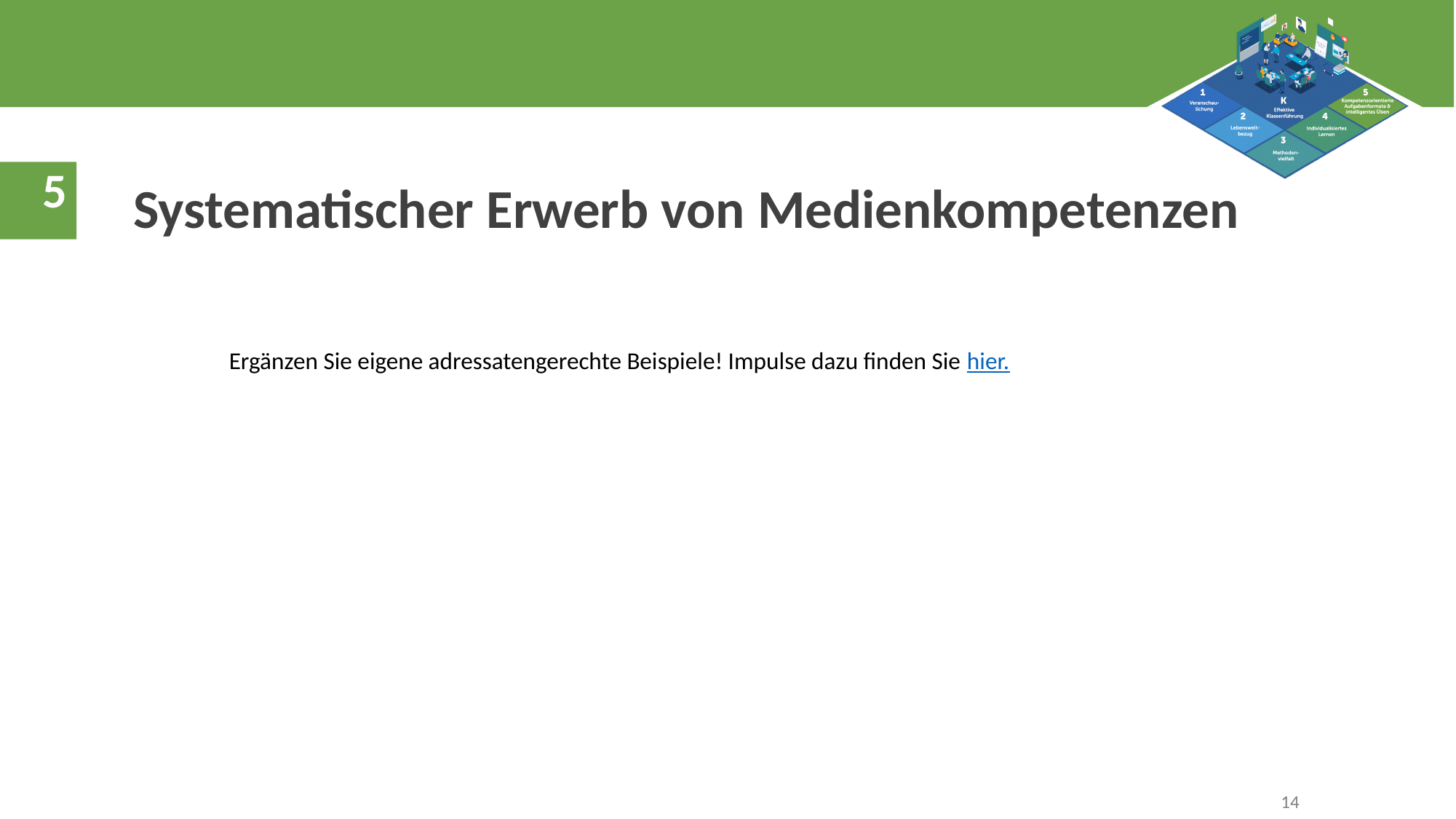

Systematischer Erwerb von Medienkompetenzen

Ergänzen Sie eigene adressatengerechte Beispiele! Impulse dazu finden Sie hier.
14